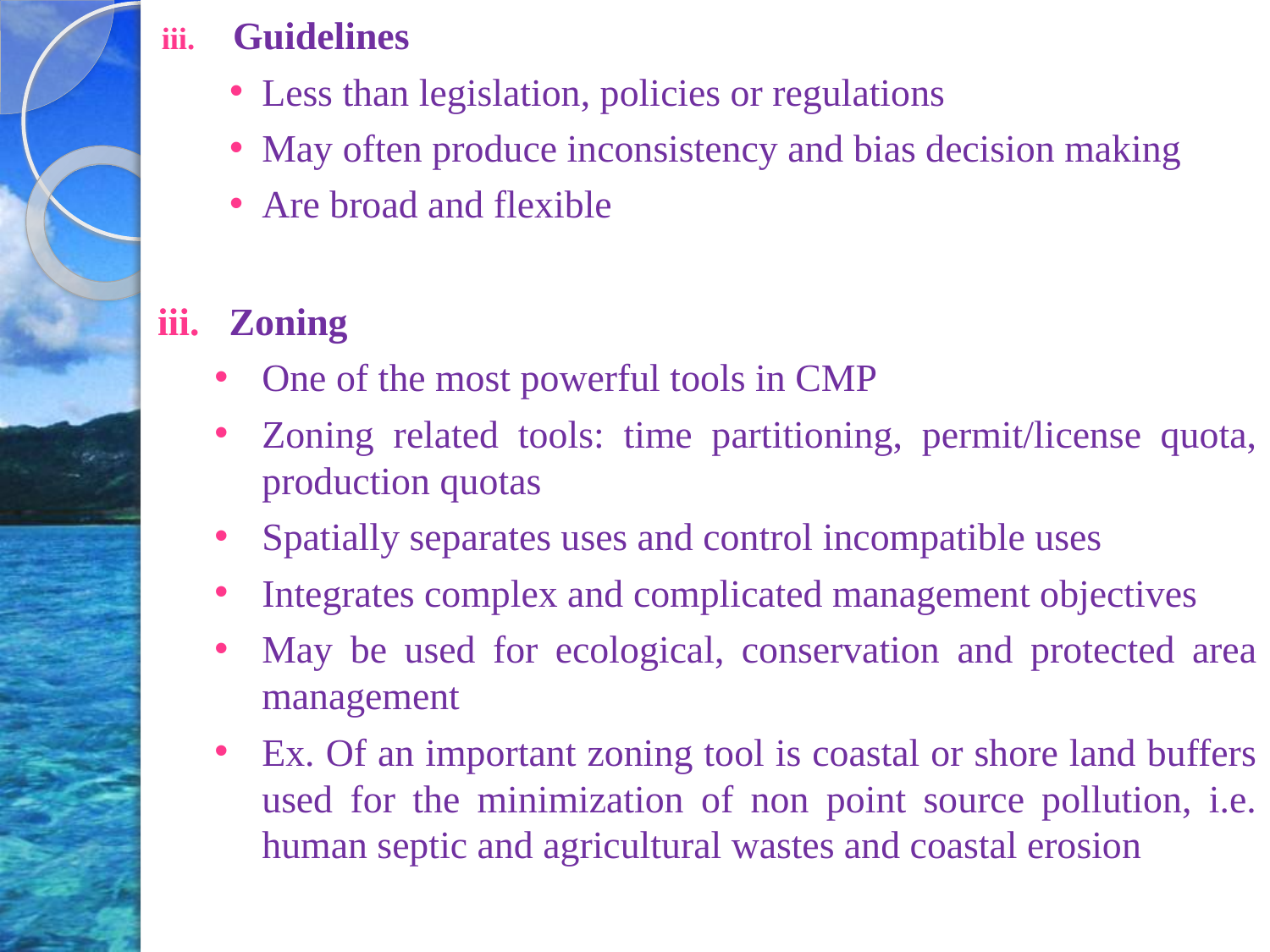

Guidelines
Less than legislation, policies or regulations
May often produce inconsistency and bias decision making
Are broad and flexible

Zoning
One of the most powerful tools in CMP
Zoning related tools: time partitioning, permit/license quota, production quotas
Spatially separates uses and control incompatible uses
Integrates complex and complicated management objectives
May be used for ecological, conservation and protected area management
Ex. Of an important zoning tool is coastal or shore land buffers used for the minimization of non point source pollution, i.e. human septic and agricultural wastes and coastal erosion